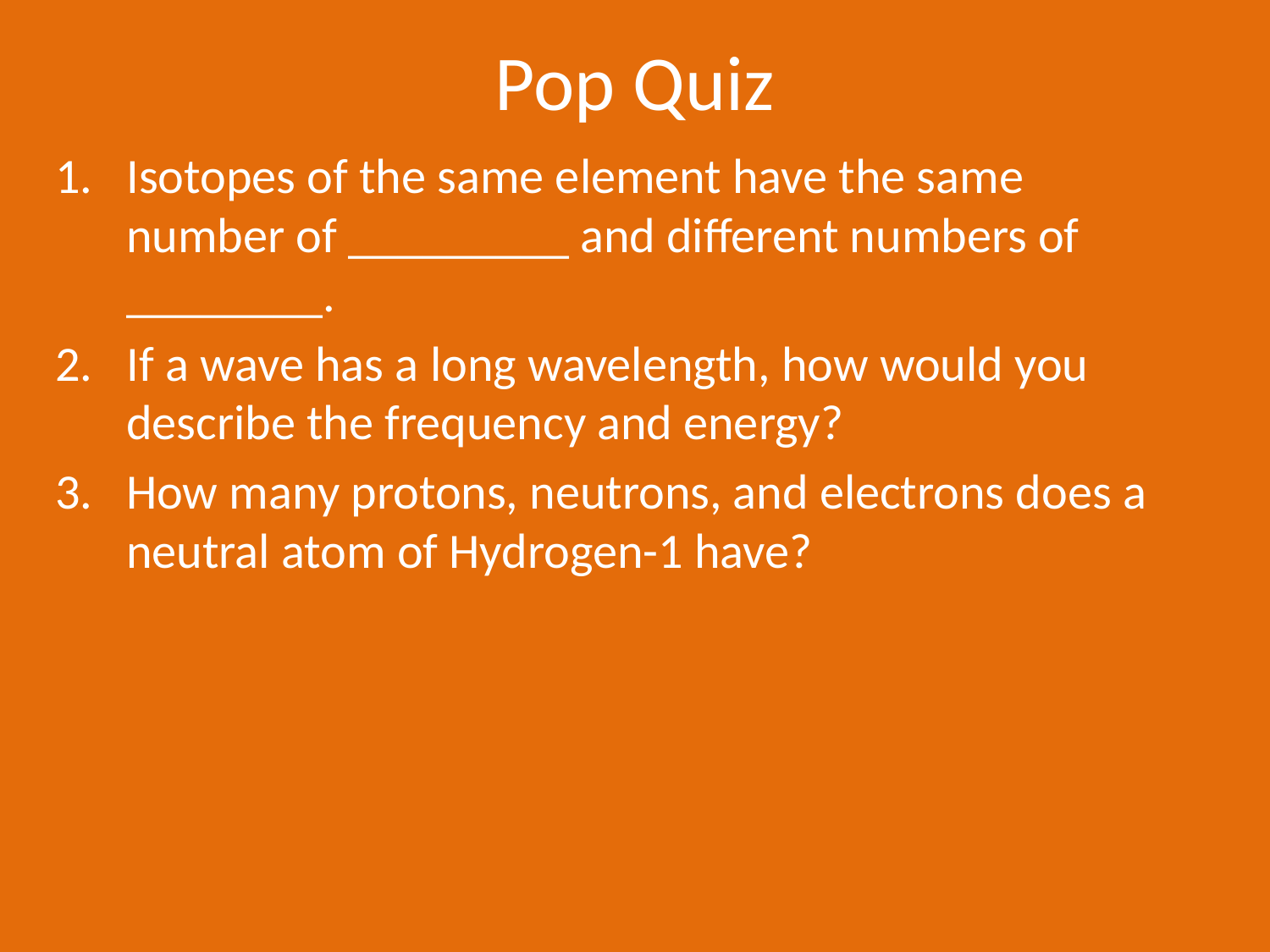

# Pop Quiz
Isotopes of the same element have the same number of _________ and different numbers of ________.
If a wave has a long wavelength, how would you describe the frequency and energy?
How many protons, neutrons, and electrons does a neutral atom of Hydrogen-1 have?